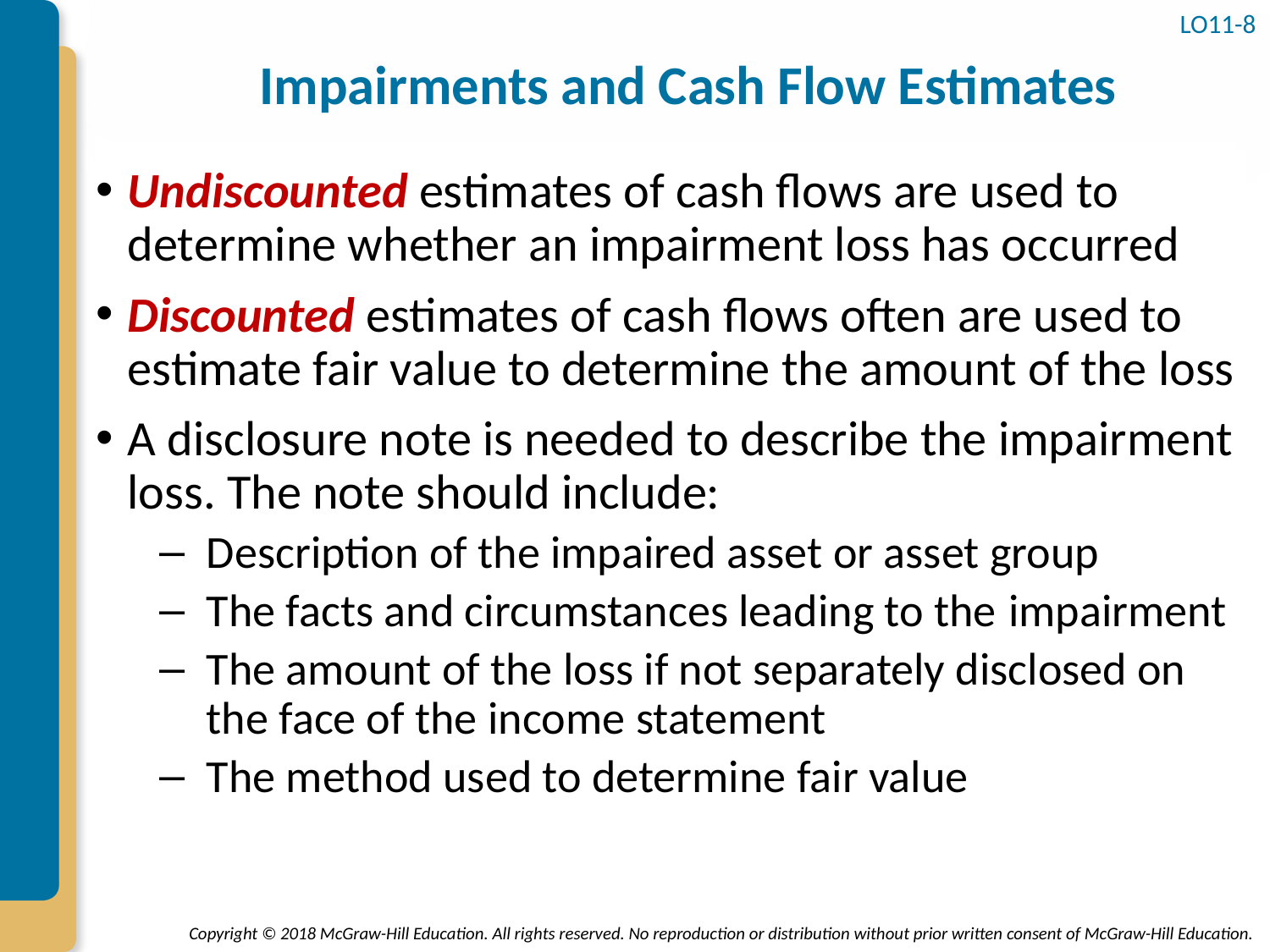

LO11-8
# Impairments and Cash Flow Estimates
Undiscounted estimates of cash flows are used to determine whether an impairment loss has occurred
Discounted estimates of cash flows often are used to estimate fair value to determine the amount of the loss
A disclosure note is needed to describe the impairment loss. The note should include:
Description of the impaired asset or asset group
The facts and circumstances leading to the impairment
The amount of the loss if not separately disclosed on the face of the income statement
The method used to determine fair value